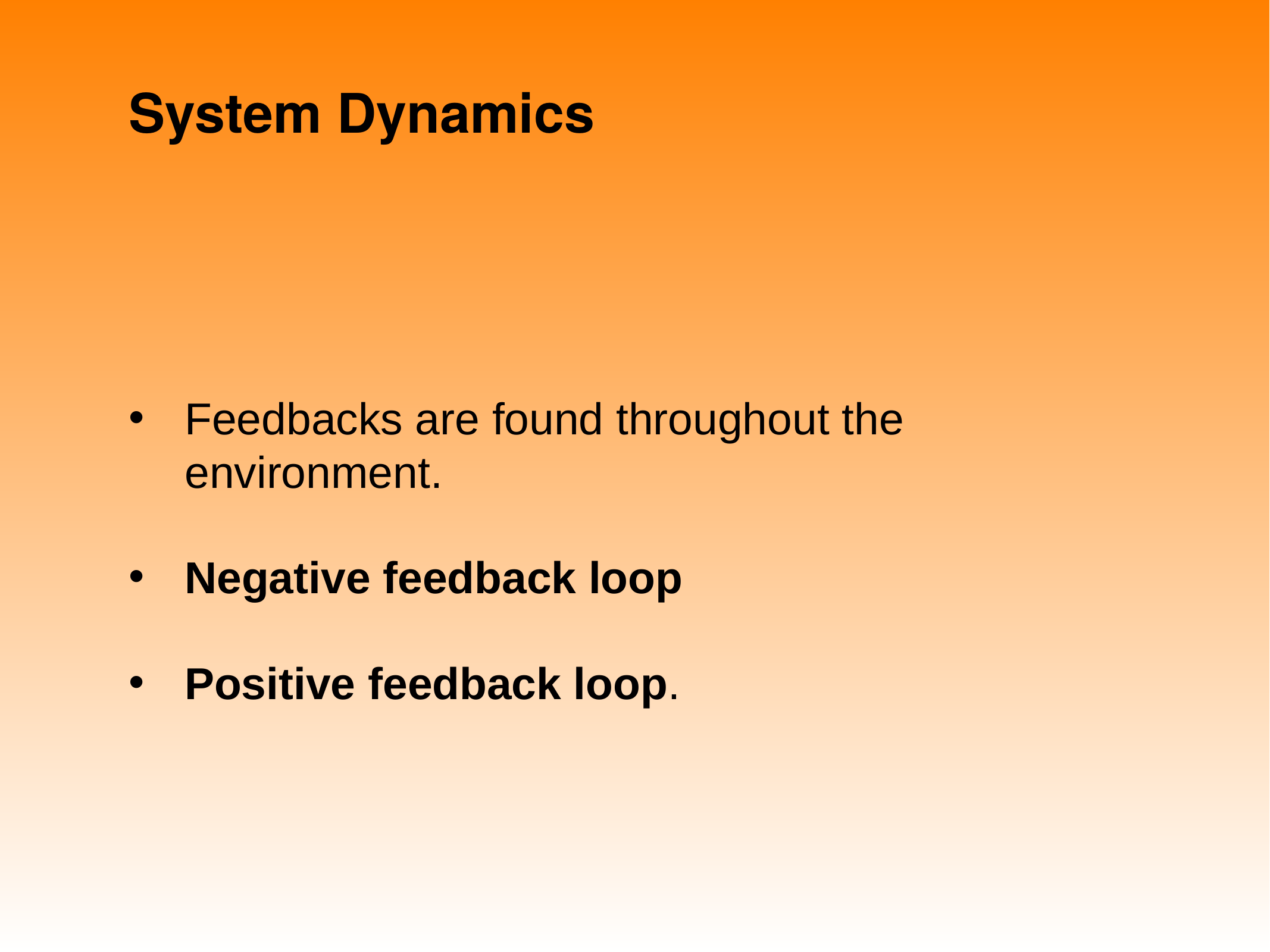

# System Dynamics
Feedbacks are found throughout the environment.
Negative feedback loop
Positive feedback loop.